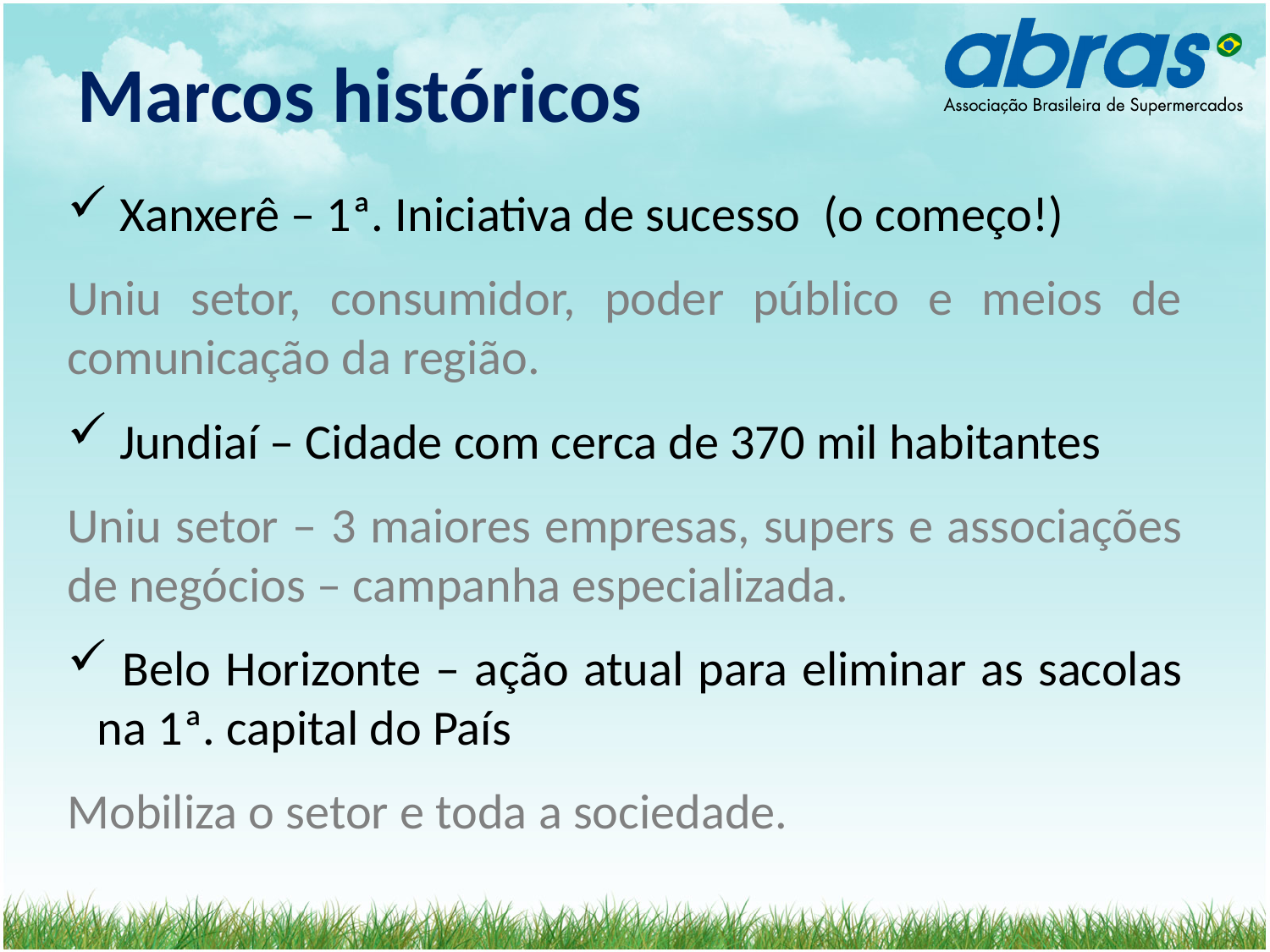

Marcos históricos
 Xanxerê – 1ª. Iniciativa de sucesso  (o começo!)
Uniu setor, consumidor, poder público e meios de comunicação da região.
 Jundiaí – Cidade com cerca de 370 mil habitantes
Uniu setor – 3 maiores empresas, supers e associações de negócios – campanha especializada.
 Belo Horizonte – ação atual para eliminar as sacolas na 1ª. capital do País
Mobiliza o setor e toda a sociedade.